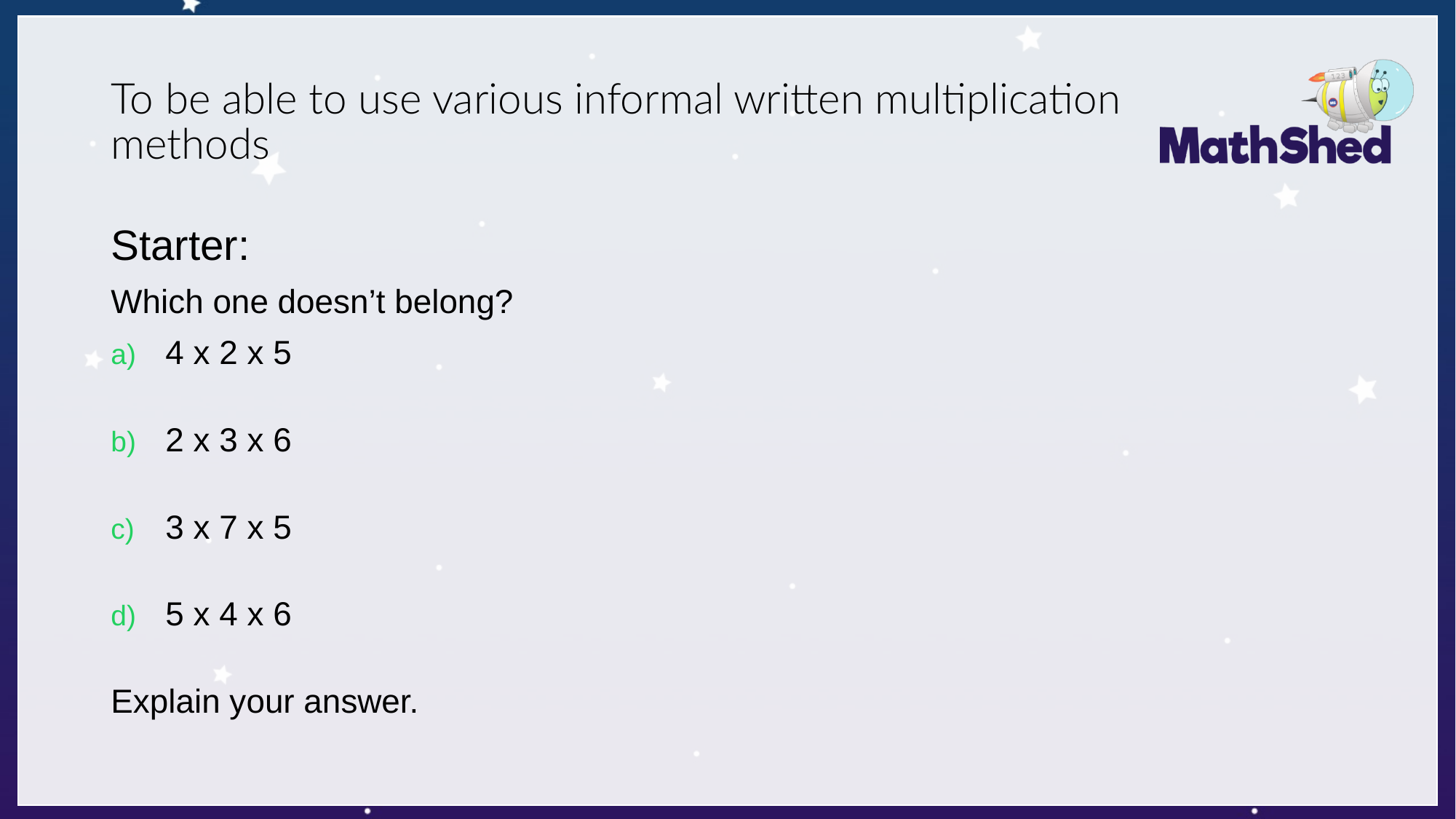

# To be able to use various informal written multiplication methods
Starter:
Which one doesn’t belong?
4 x 2 x 5
2 x 3 x 6
3 x 7 x 5
5 x 4 x 6
Explain your answer.